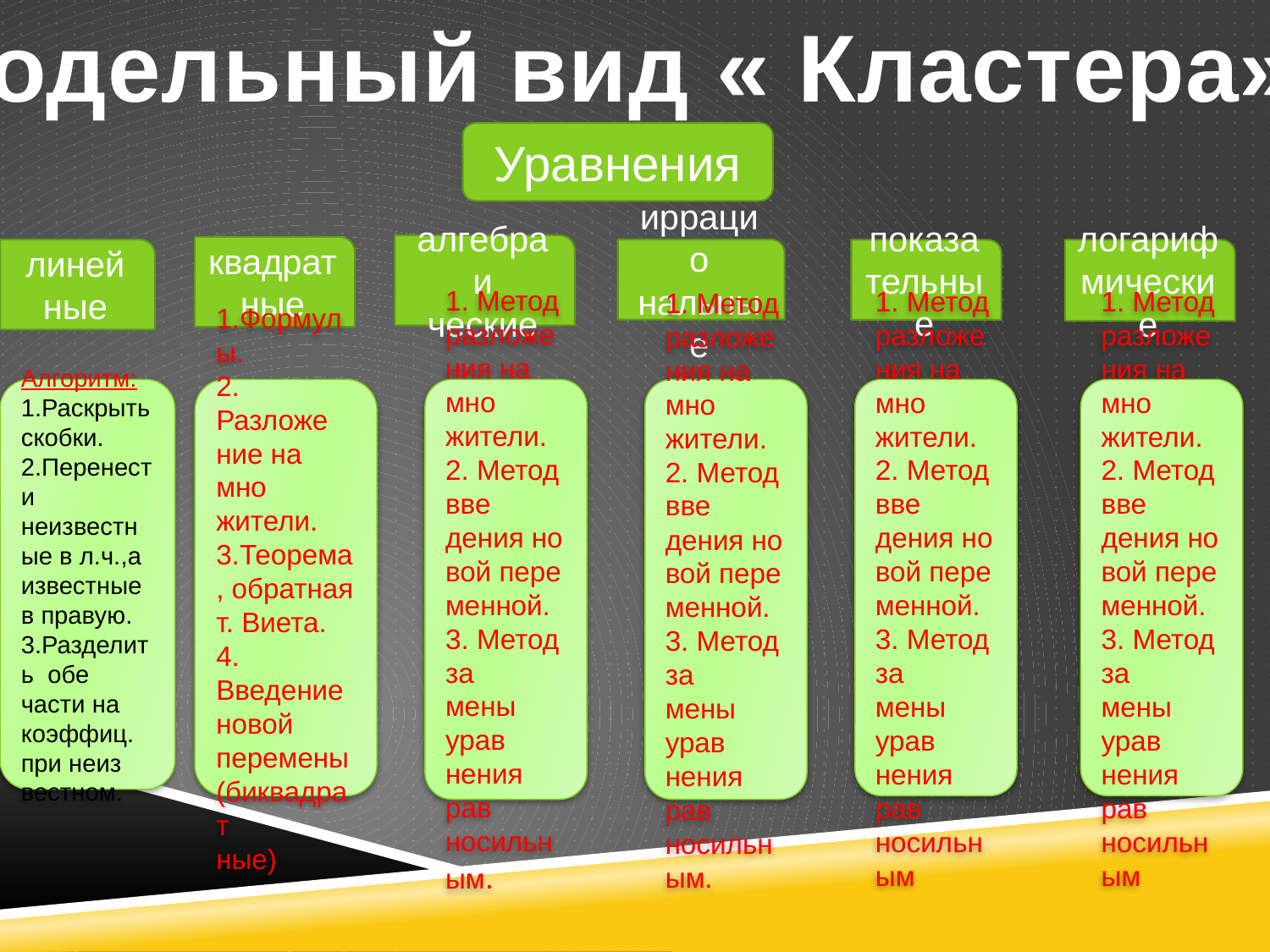

Модельный вид « Кластера»:
Уравнения
алгебраи
ческие
квадрат
ные
линей
ные
иррацио
нальные
показа
тельные
логариф
мические
Алгоритм:
1.Раскрыть скобки.
2.Перенести неизвестные в л.ч.,а известные в правую.
3.Разделить  обе части на коэффиц. при неиз
вестном.
1.Формулы.
2. Разложе
ние на мно
жители.
3.Теорема, обратная т. Виета.
4. Введение новой перемены
(биквадрат
ные)
1. Метод разложе
ния на мно
жители.
2. Метод вве
дения но
вой пере
менной.
3. Метод за
мены урав
нения рав
носильным.
1. Метод разложе
ния на мно
жители.
2. Метод вве
дения но
вой пере
менной.
3. Метод за
мены урав
нения рав
носильным.
1. Метод разложе
ния на мно
жители.
2. Метод вве
дения но
вой пере
менной.
3. Метод за
мены урав
нения рав
носильным
1. Метод разложе
ния на мно
жители.
2. Метод вве
дения но
вой пере
менной.
3. Метод за
мены урав
нения рав
носильным